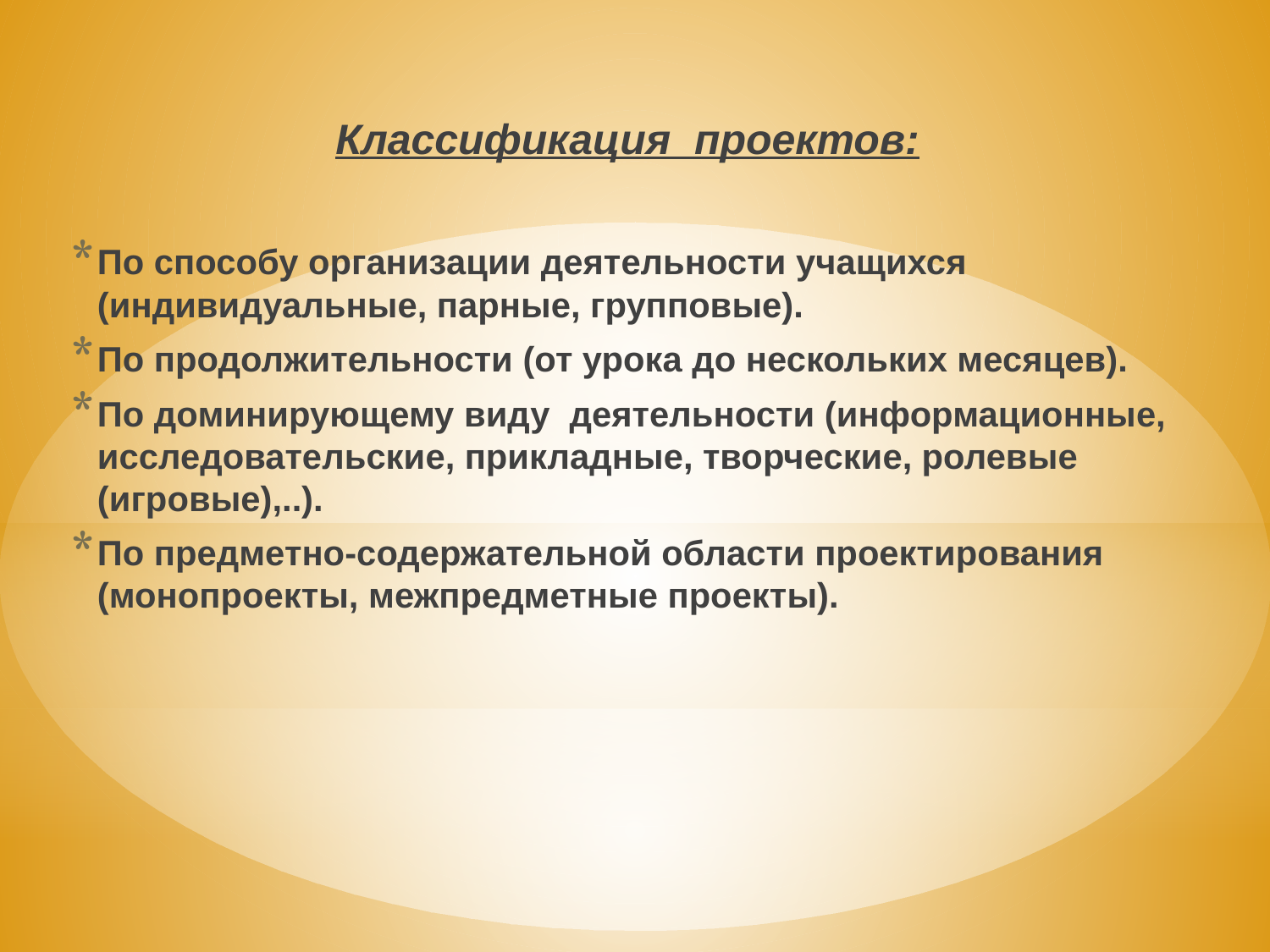

Классификация  проектов:

По способу организации деятельности учащихся (индивидуальные, парные, групповые).
По продолжительности (от урока до нескольких месяцев).
По доминирующему виду  деятельности (информационные, исследовательские, прикладные, творческие, ролевые (игровые),..).
По предметно-содержательной области проектирования (монопроекты, межпредметные проекты).